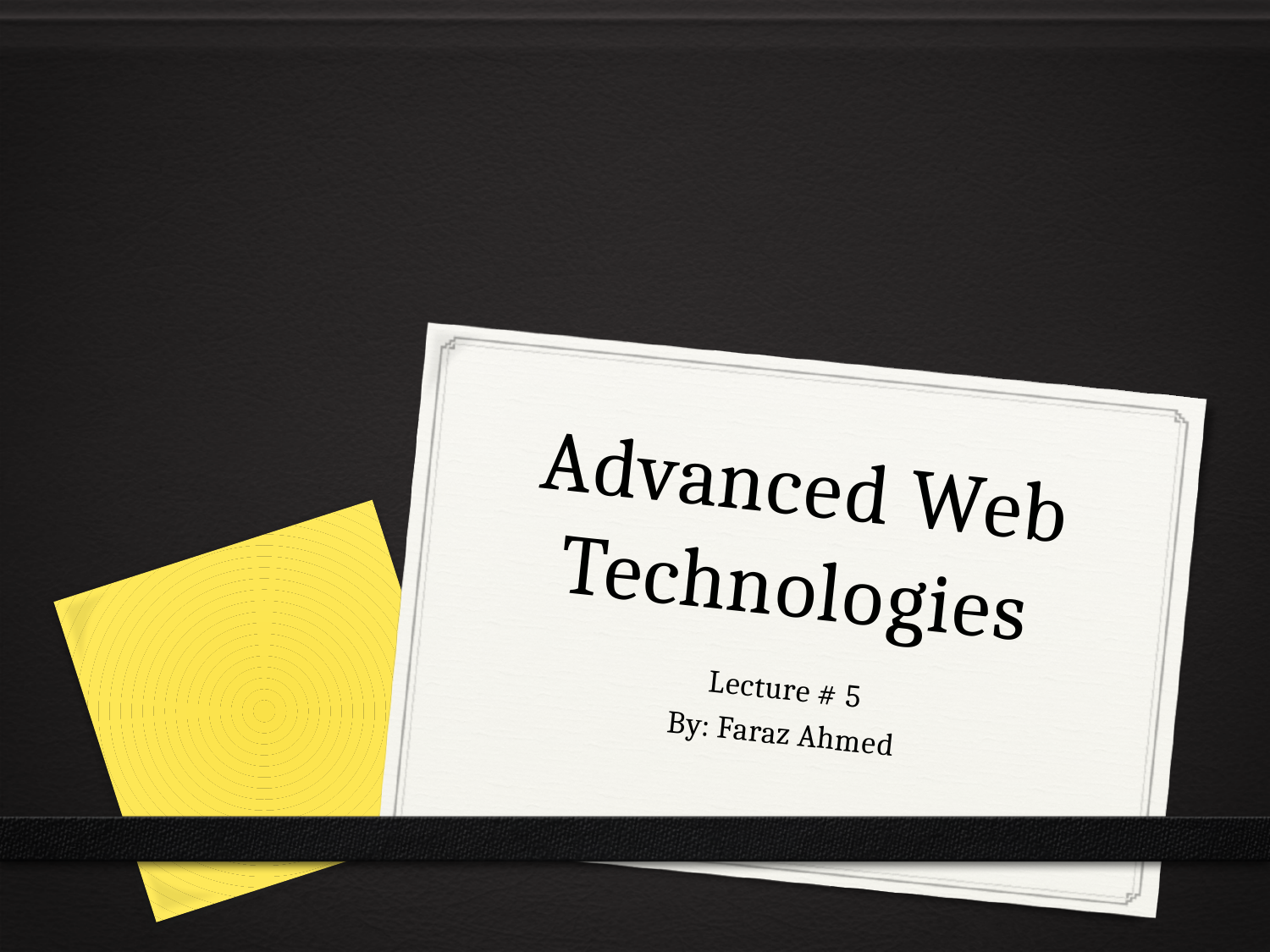

# Advanced Web Technologies
Lecture # 5
By: Faraz Ahmed